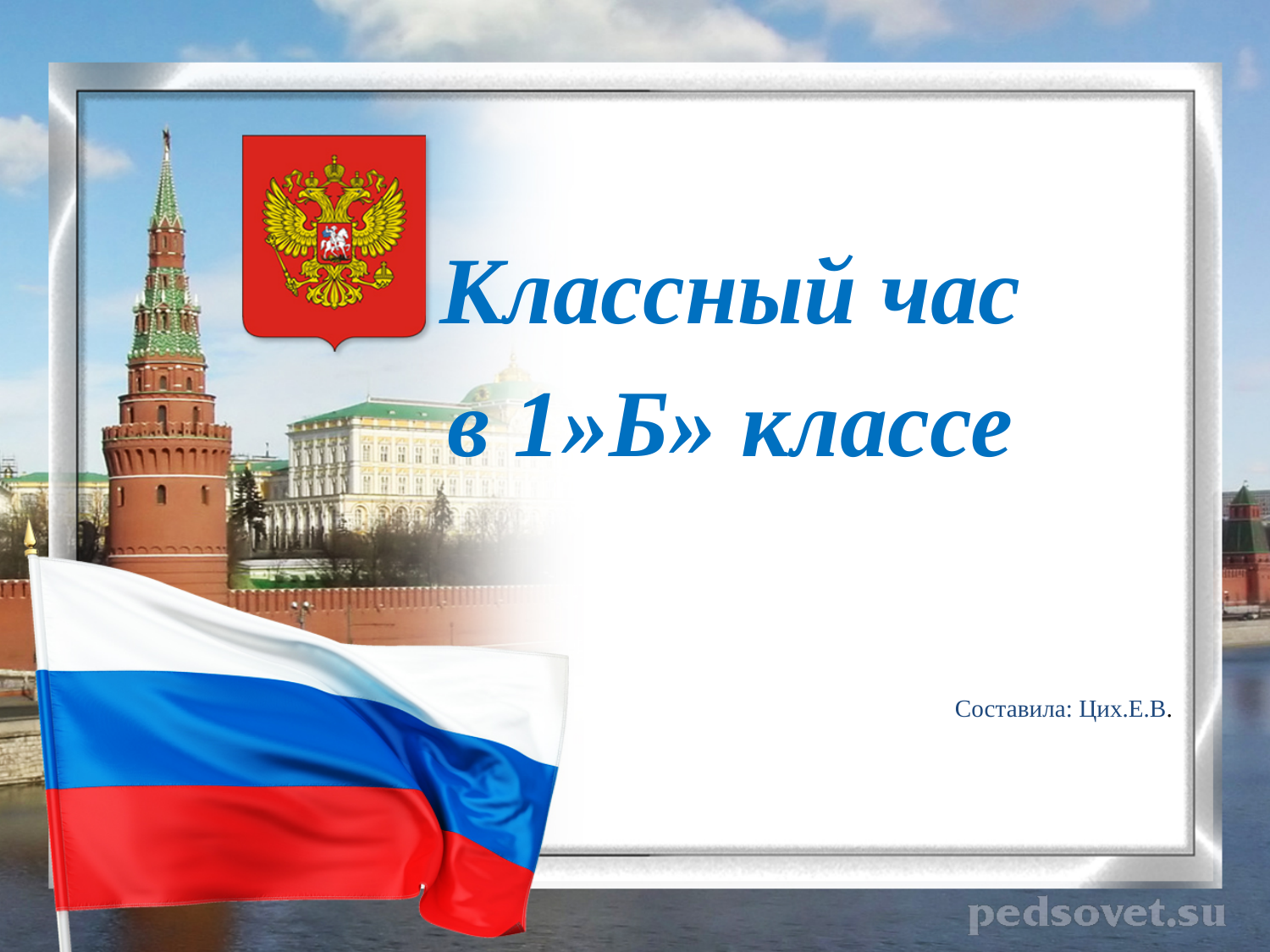

Классный час
        в 1»Б» классе
Составила: Цих.Е.В.